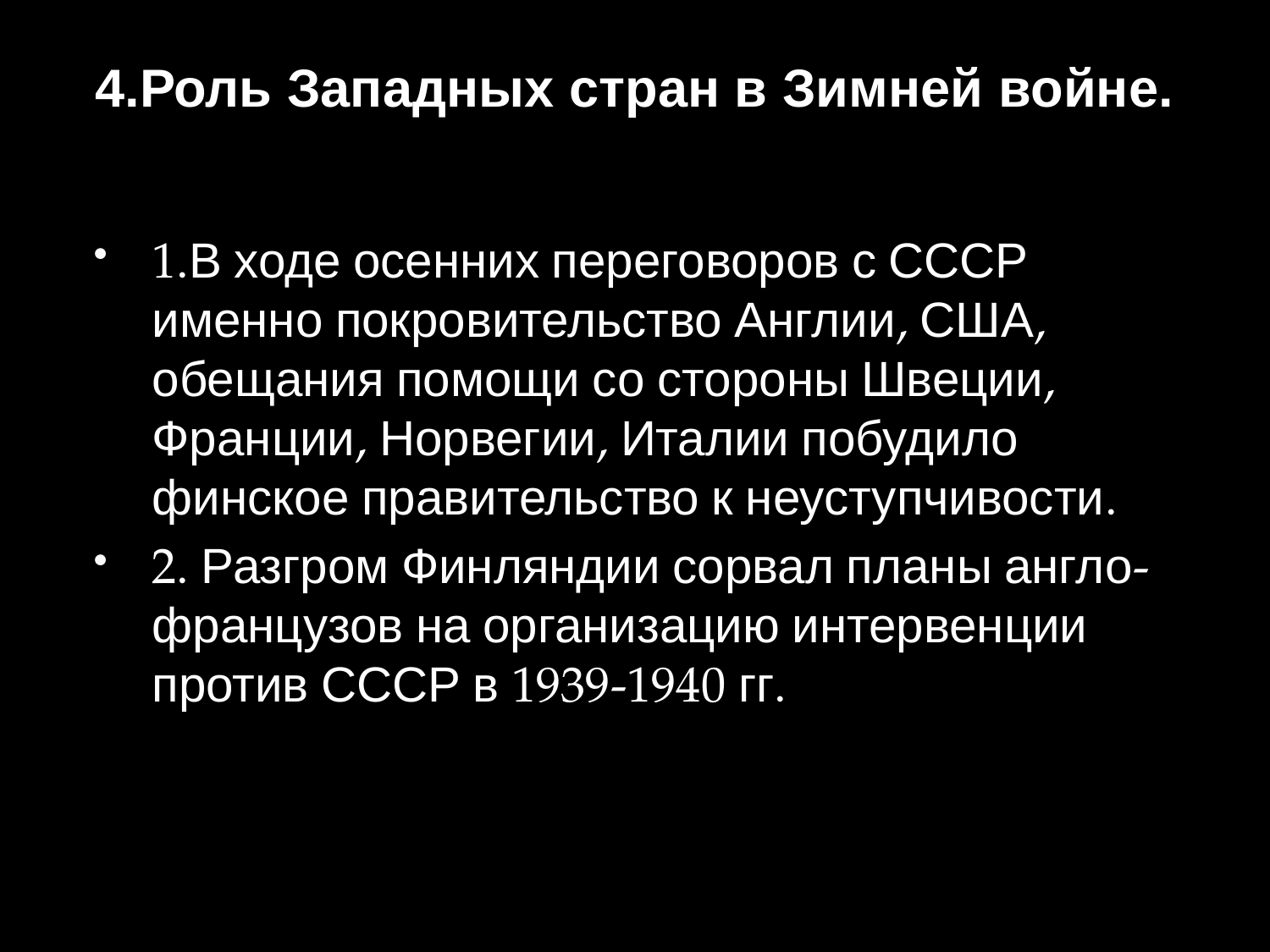

# 4.Роль Западных стран в Зимней войне.
1.В ходе осенних переговоров с СССР именно покровительство Англии, США, обещания помощи со стороны Швеции, Франции, Норвегии, Италии побудило финское правительство к неуступчивости.
2. Разгром Финляндии сорвал планы англо-французов на организацию интервенции против СССР в 1939-1940 гг.